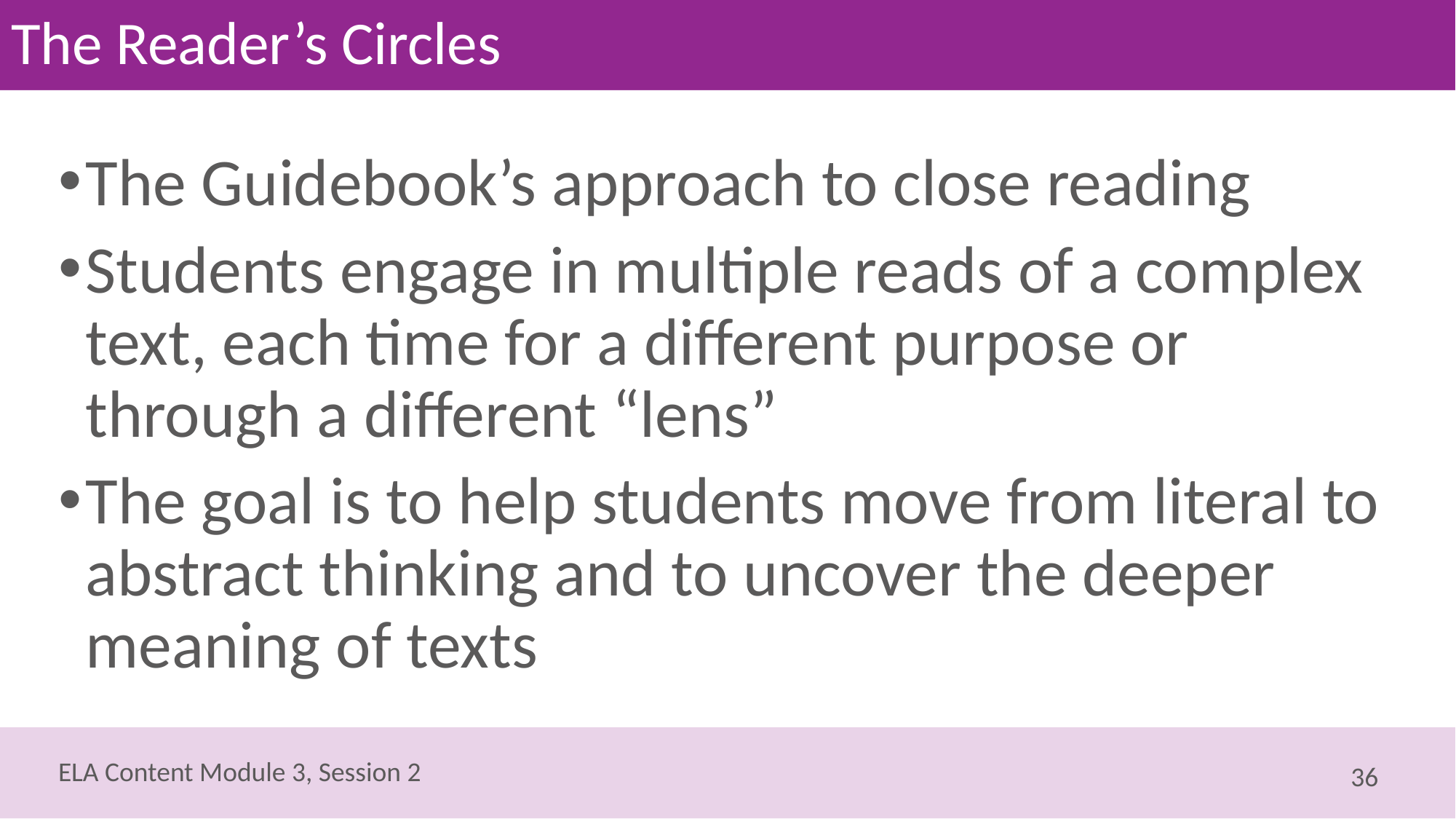

# The Reader’s Circles
The Guidebook’s approach to close reading
Students engage in multiple reads of a complex text, each time for a different purpose or through a different “lens”
The goal is to help students move from literal to abstract thinking and to uncover the deeper meaning of texts
36